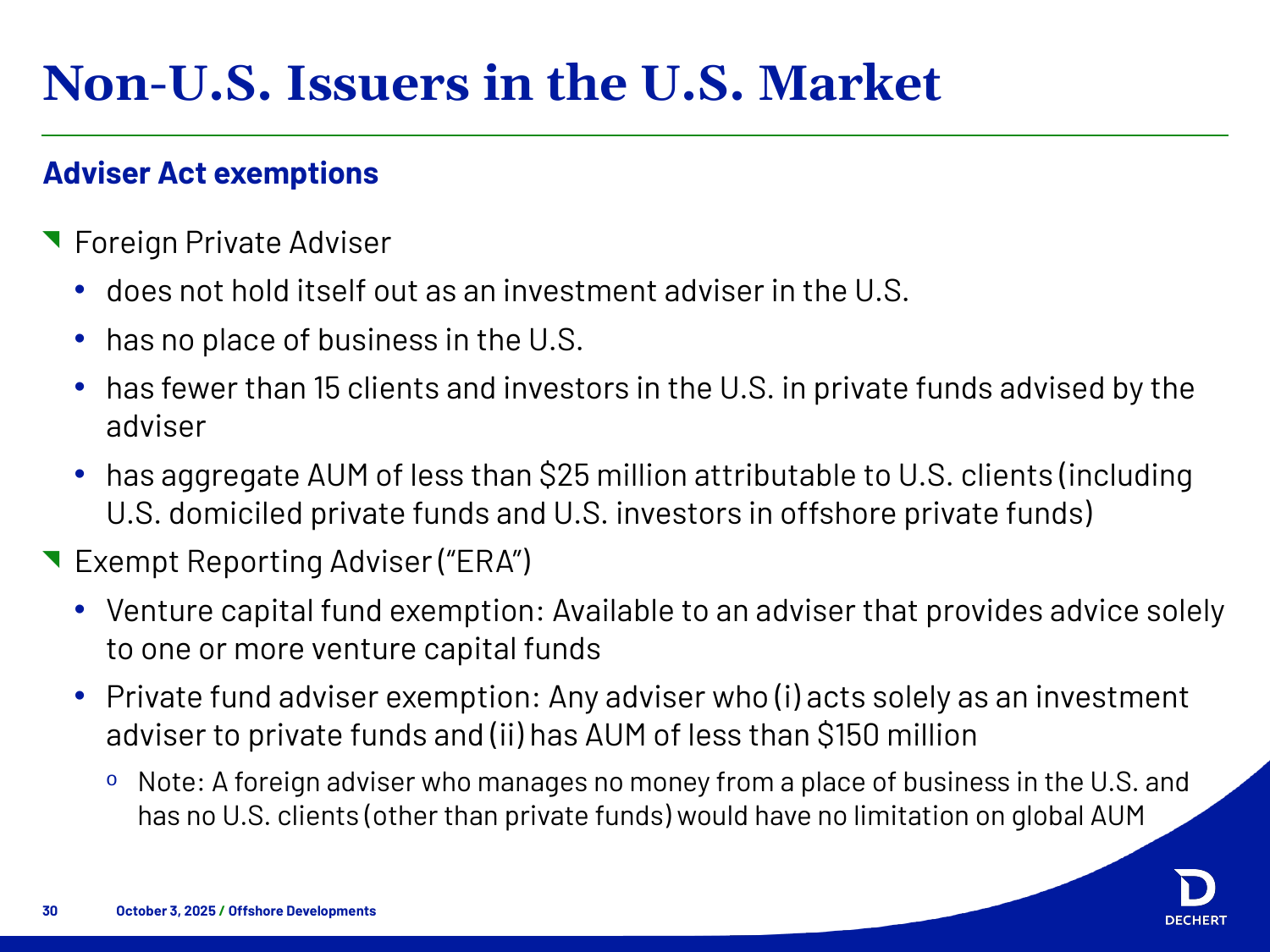

# Non-U.S. Issuers in the U.S. Market
Adviser Act exemptions
Foreign Private Adviser
does not hold itself out as an investment adviser in the U.S.
has no place of business in the U.S.
has fewer than 15 clients and investors in the U.S. in private funds advised by the adviser
has aggregate AUM of less than $25 million attributable to U.S. clients (including U.S. domiciled private funds and U.S. investors in offshore private funds)
Exempt Reporting Adviser (“ERA”)
Venture capital fund exemption: Available to an adviser that provides advice solely to one or more venture capital funds
Private fund adviser exemption: Any adviser who (i) acts solely as an investment adviser to private funds and (ii) has AUM of less than $150 million
Note: A foreign adviser who manages no money from a place of business in the U.S. and has no U.S. clients (other than private funds) would have no limitation on global AUM

30
30
October 3, 2025 / Offshore Developments